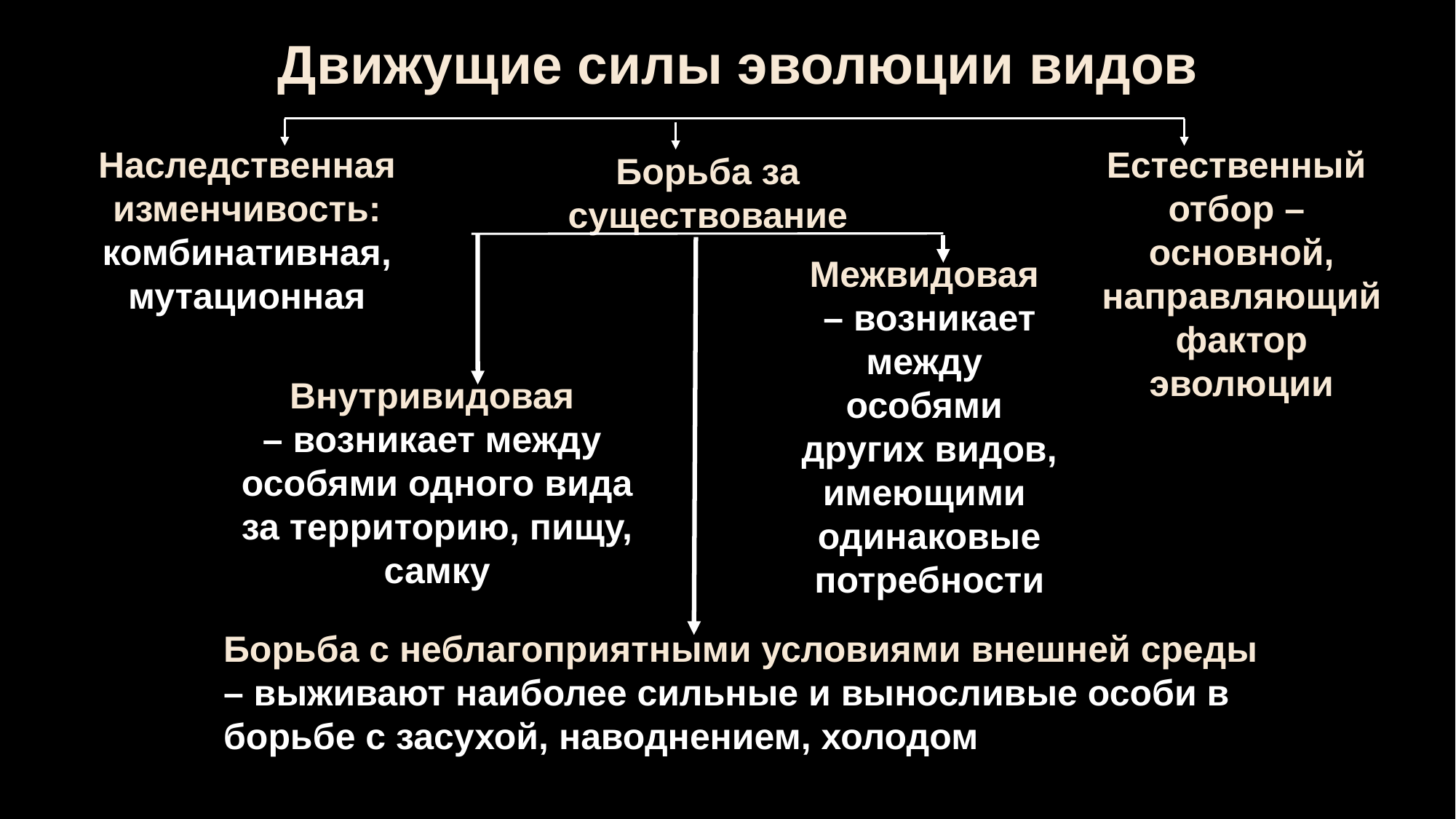

Движущие силы эволюции видов
Наследственная изменчивость:
комбинативная,
мутационная
Естественный  отбор –
основной, направляющий фактор эволюции
Борьба за существование
Межвидовая
– возникает между
особями
других видов, имеющими
одинаковые потребности
                Внутривидовая
– возникает между
особями одного вида за территорию, пищу, самку
Борьба с неблагоприятными условиями внешней среды – выживают наиболее сильные и выносливые особи в борьбе с засухой, наводнением, холодом